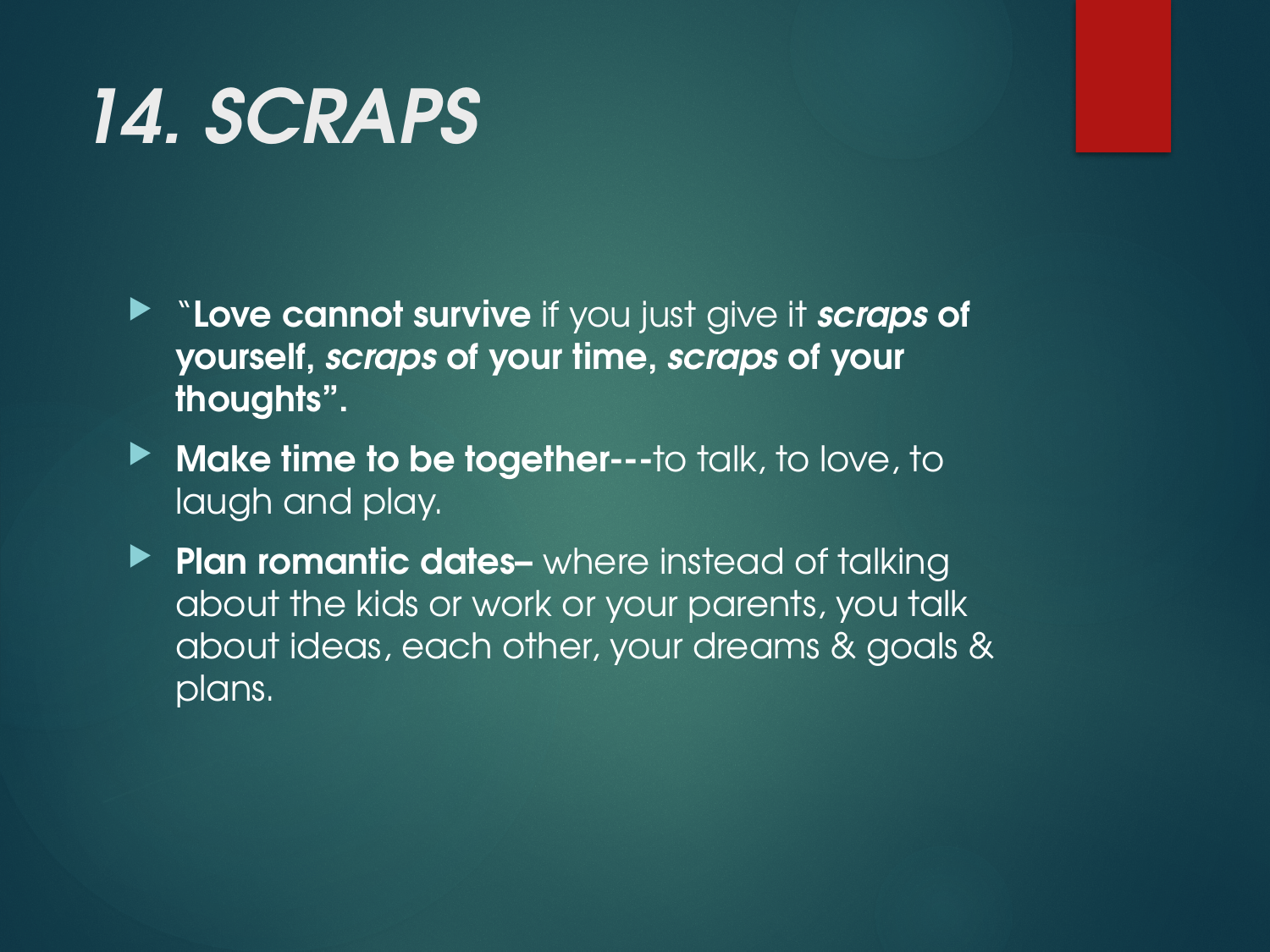

# 14. SCRAPS
“Love cannot survive if you just give it scraps of yourself, scraps of your time, scraps of your thoughts”.
Make time to be together---to talk, to love, to laugh and play.
Plan romantic dates– where instead of talking about the kids or work or your parents, you talk about ideas, each other, your dreams & goals & plans.